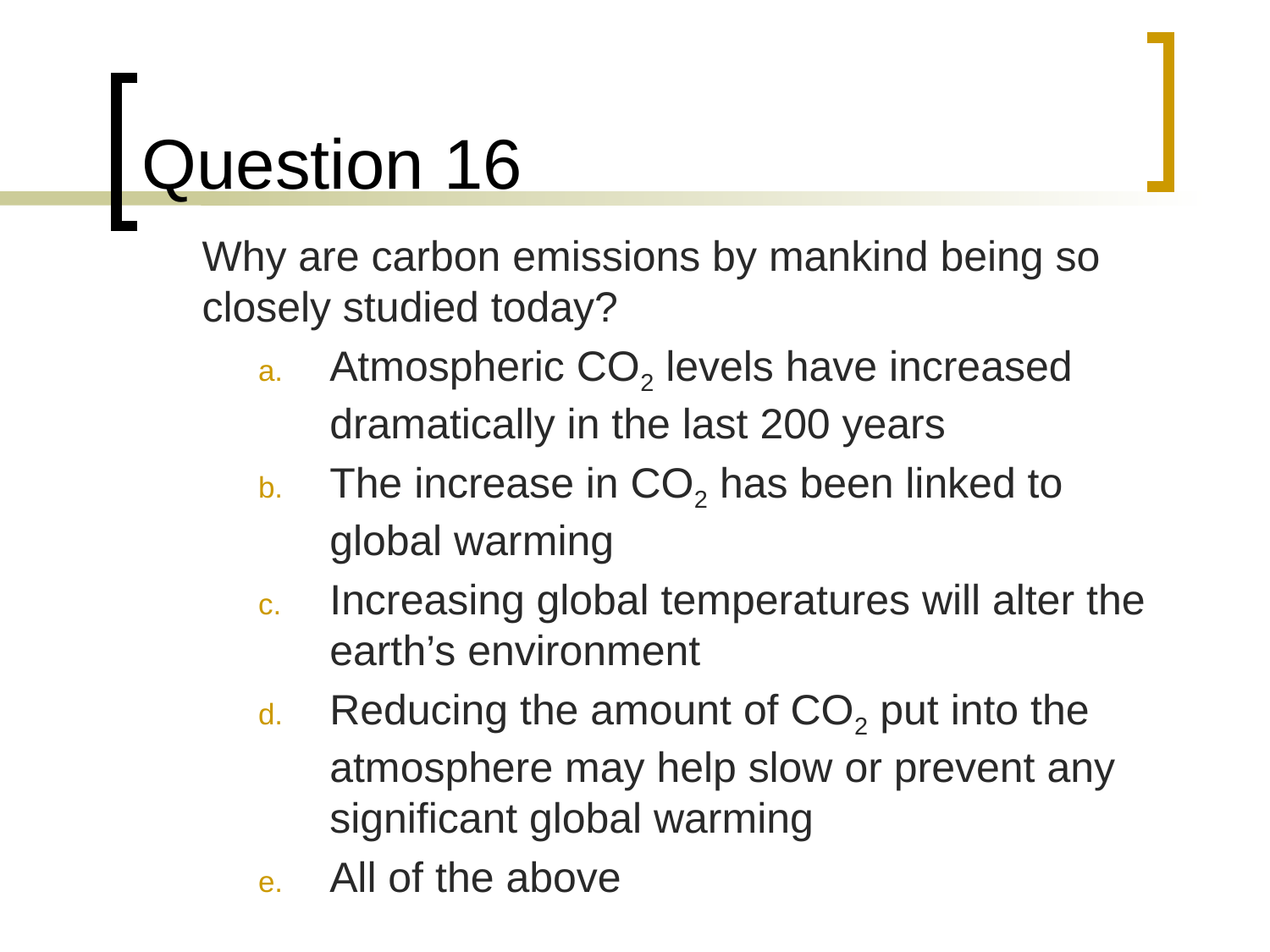

# Question 16
	Why are carbon emissions by mankind being so closely studied today?
Atmospheric CO2 levels have increased dramatically in the last 200 years
The increase in CO2 has been linked to global warming
Increasing global temperatures will alter the earth’s environment
Reducing the amount of CO2 put into the atmosphere may help slow or prevent any significant global warming
All of the above